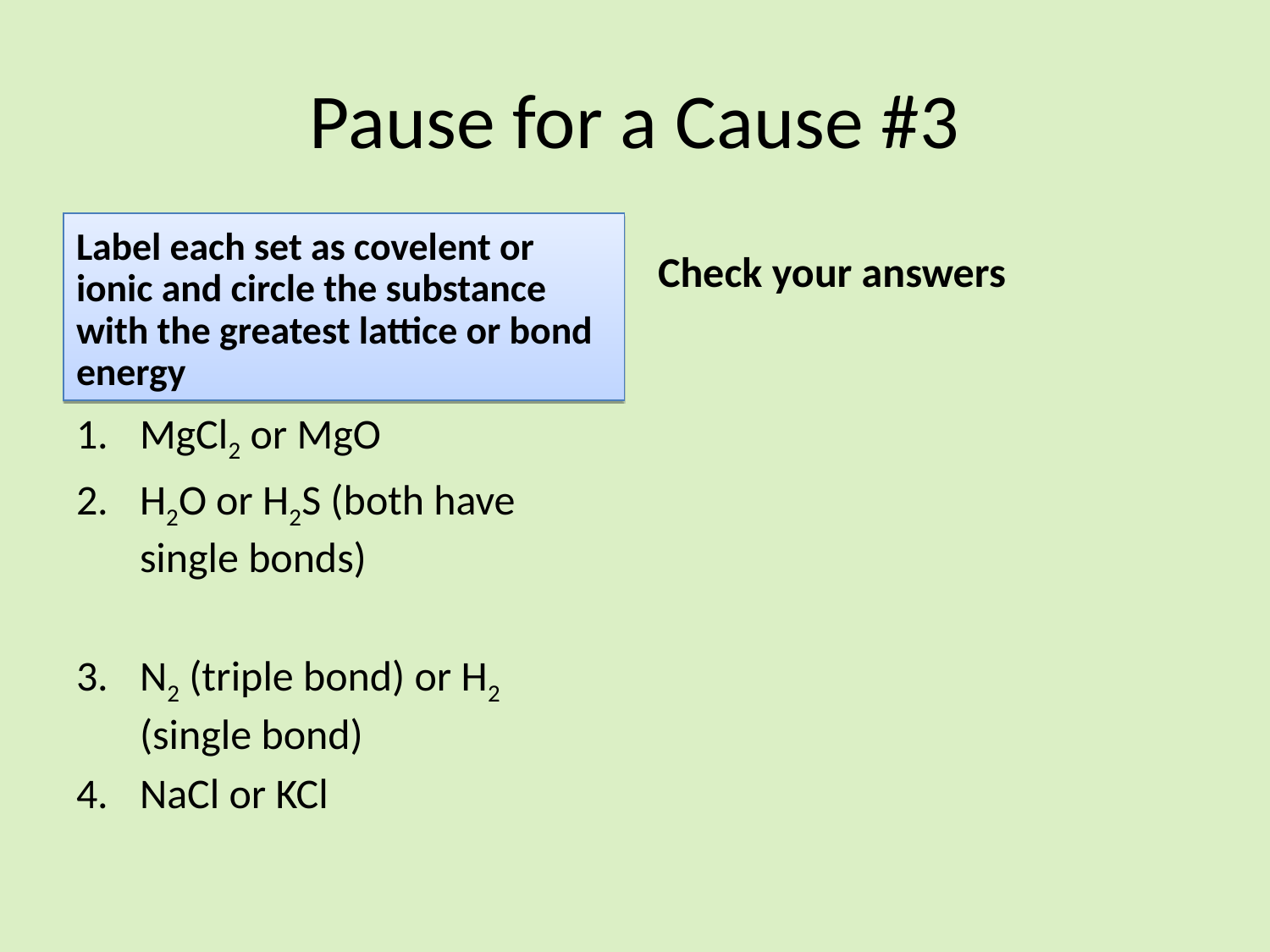

# Pause for a Cause #3
Label each set as covelent or ionic and circle the substance with the greatest lattice or bond energy
Check your answers

MgCl2 or MgO
H2O or H2S (both have single bonds)

N2 (triple bond) or H2 (single bond)
NaCl or KCl